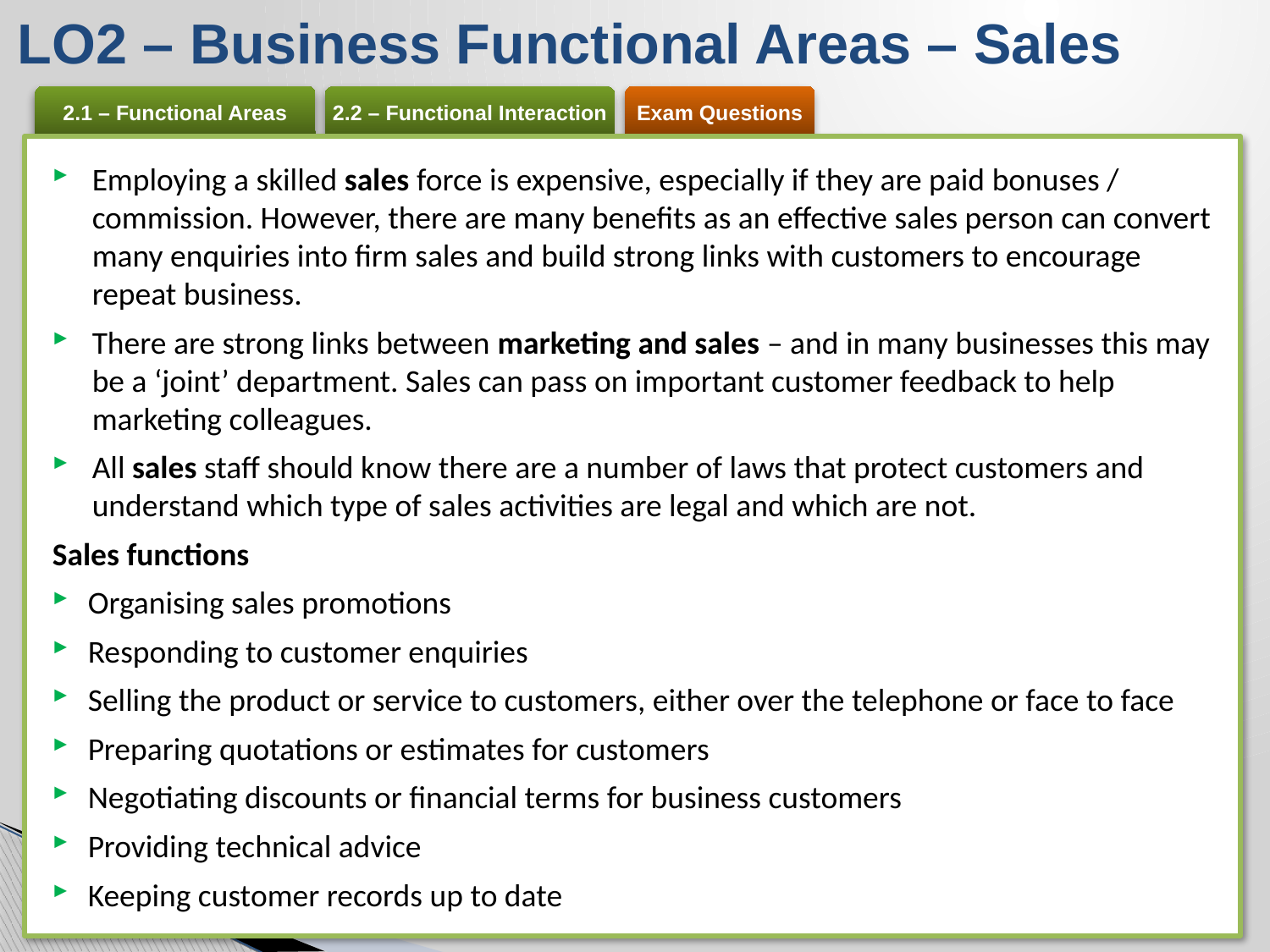

LO2 – Business Functional Areas – Sales
Employing a skilled sales force is expensive, especially if they are paid bonuses / commission. However, there are many benefits as an effective sales person can convert many enquiries into firm sales and build strong links with customers to encourage repeat business.
There are strong links between marketing and sales – and in many businesses this may be a ‘joint’ department. Sales can pass on important customer feedback to help marketing colleagues.
All sales staff should know there are a number of laws that protect customers and understand which type of sales activities are legal and which are not.
Sales functions
Organising sales promotions
Responding to customer enquiries
Selling the product or service to customers, either over the telephone or face to face
Preparing quotations or estimates for customers
Negotiating discounts or financial terms for business customers
Providing technical advice
Keeping customer records up to date